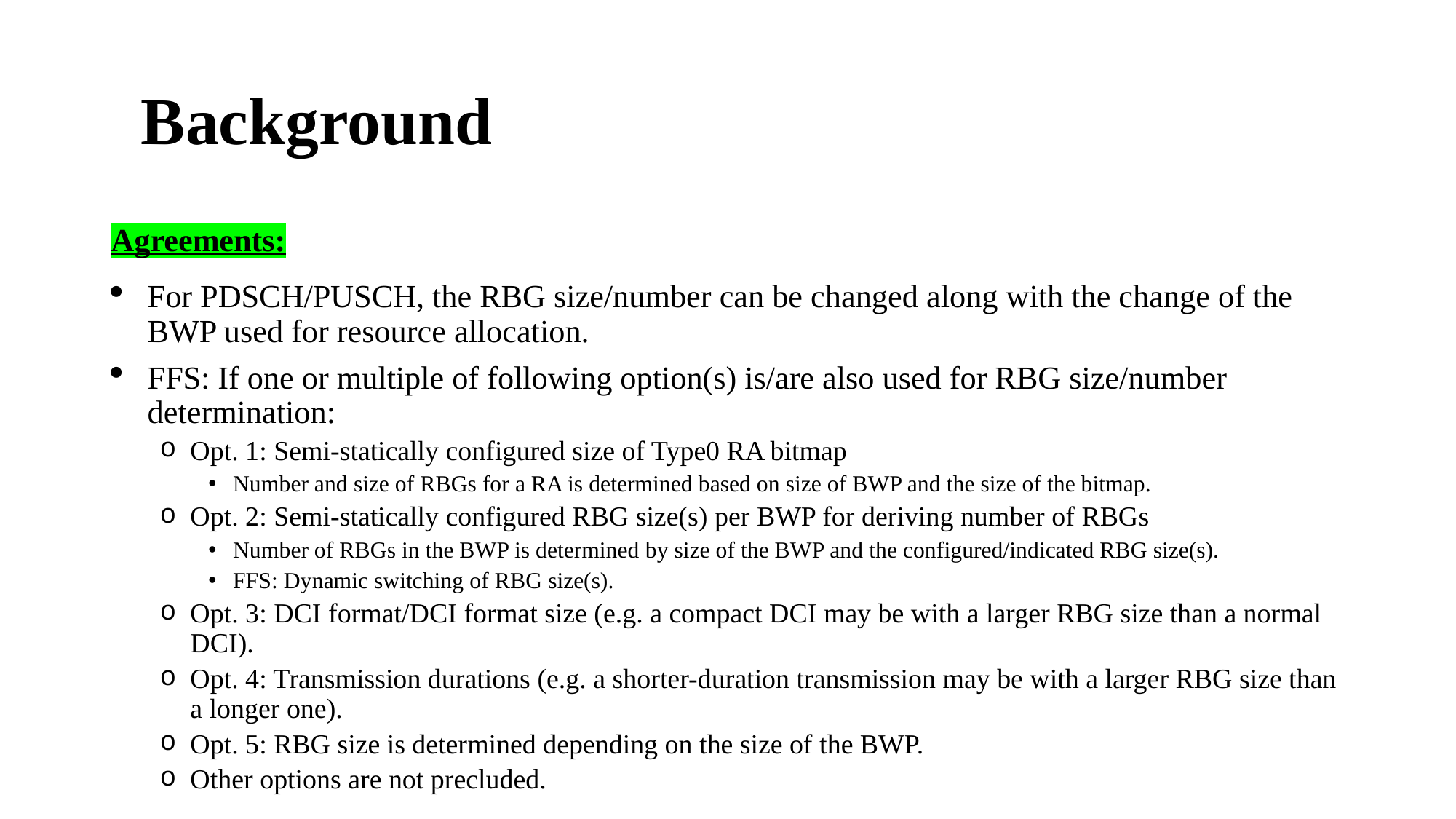

# Background
Agreements:
For PDSCH/PUSCH, the RBG size/number can be changed along with the change of the BWP used for resource allocation.
FFS: If one or multiple of following option(s) is/are also used for RBG size/number determination:
Opt. 1: Semi-statically configured size of Type0 RA bitmap
Number and size of RBGs for a RA is determined based on size of BWP and the size of the bitmap.
Opt. 2: Semi-statically configured RBG size(s) per BWP for deriving number of RBGs
Number of RBGs in the BWP is determined by size of the BWP and the configured/indicated RBG size(s).
FFS: Dynamic switching of RBG size(s).
Opt. 3: DCI format/DCI format size (e.g. a compact DCI may be with a larger RBG size than a normal DCI).
Opt. 4: Transmission durations (e.g. a shorter-duration transmission may be with a larger RBG size than a longer one).
Opt. 5: RBG size is determined depending on the size of the BWP.
Other options are not precluded.